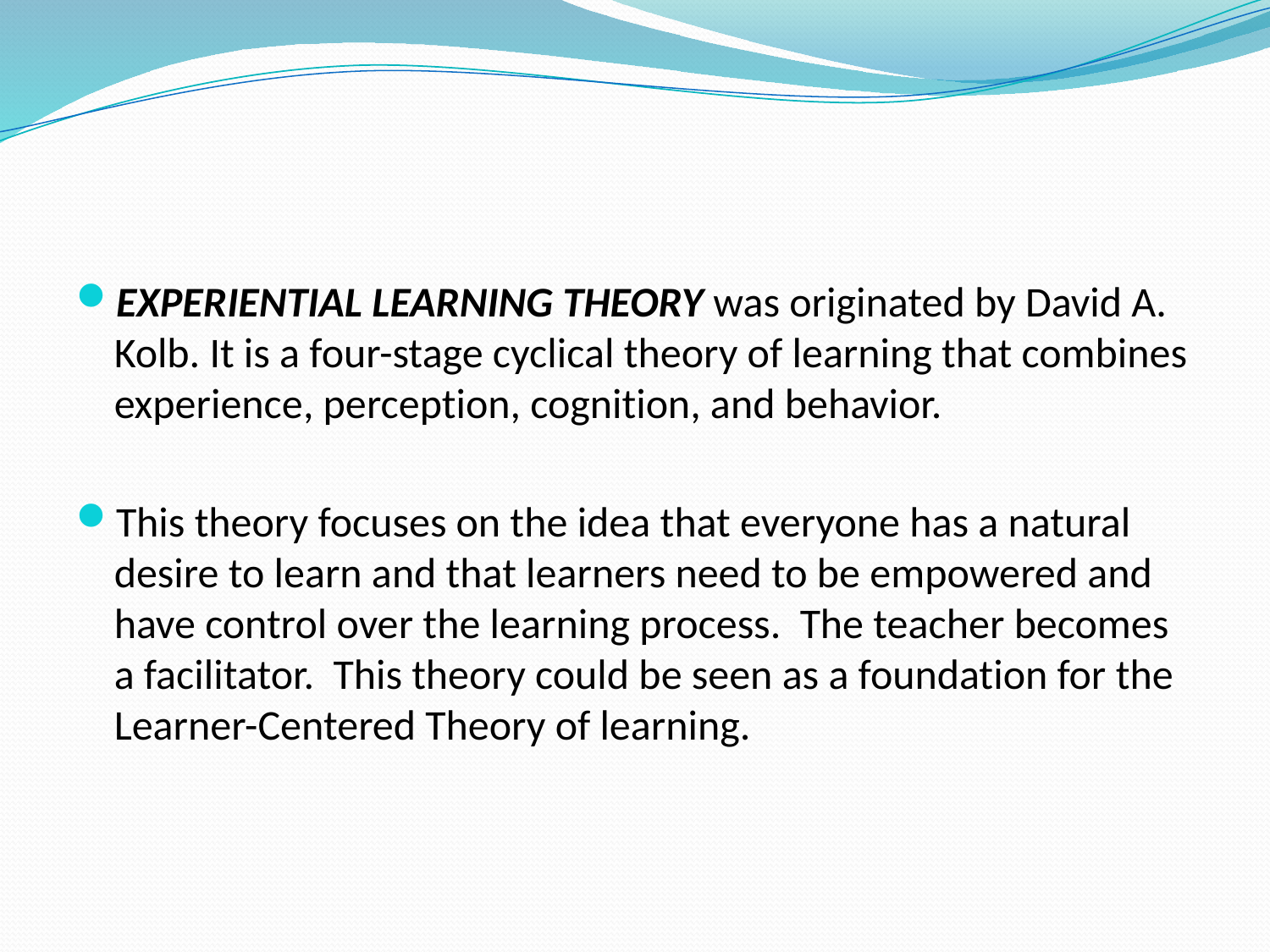

EXPERIENTIAL LEARNING THEORY was originated by David A. Kolb. It is a four-stage cyclical theory of learning that combines experience, perception, cognition, and behavior.

This theory focuses on the idea that everyone has a natural desire to learn and that learners need to be empowered and have control over the learning process.  The teacher becomes a facilitator.  This theory could be seen as a foundation for the Learner-Centered Theory of learning.